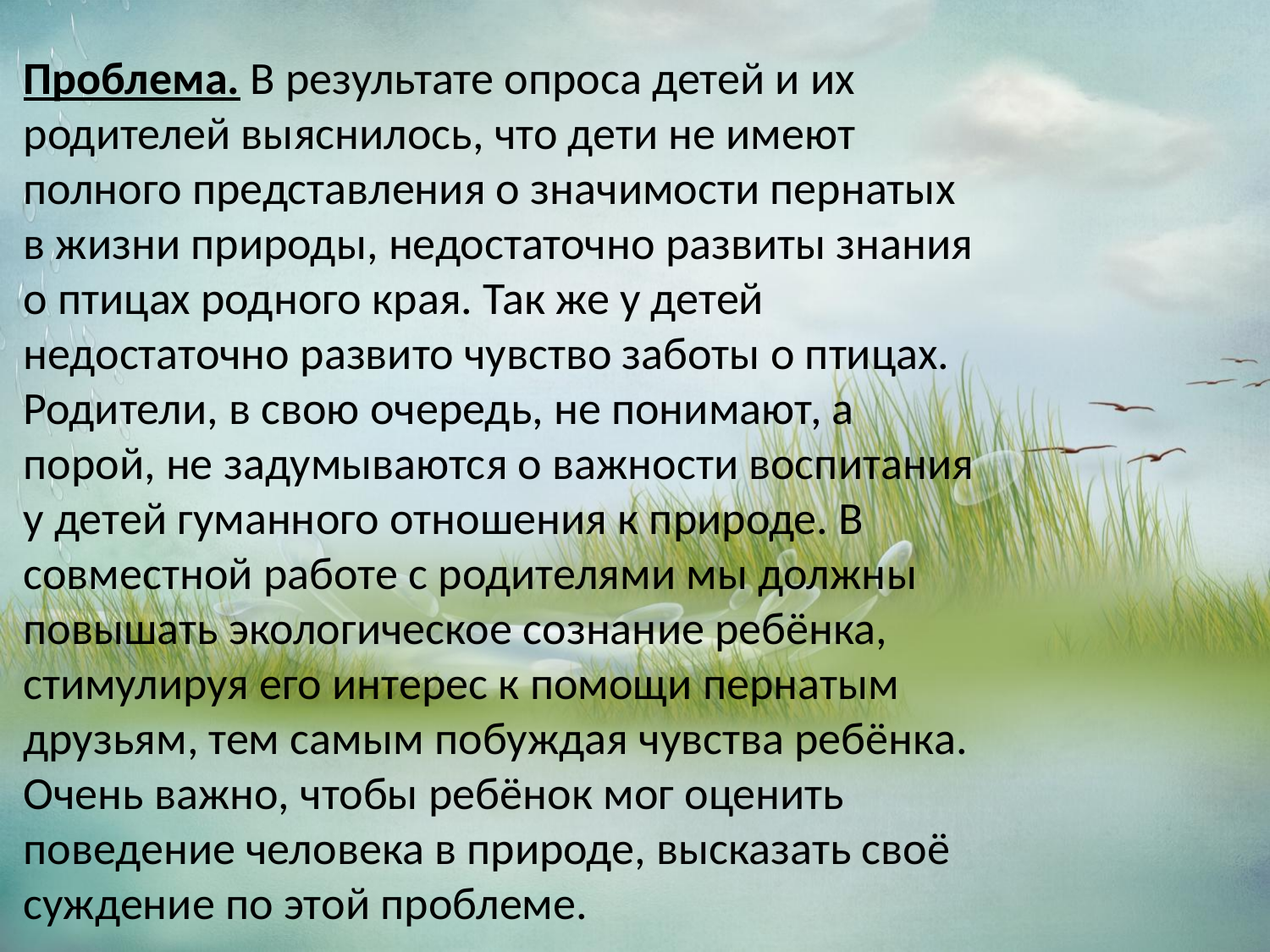

Проблема. В результате опроса детей и их родителей выяснилось, что дети не имеют полного представления о значимости пернатых в жизни природы, недостаточно развиты знания о птицах родного края. Так же у детей недостаточно развито чувство заботы о птицах. Родители, в свою очередь, не понимают, а порой, не задумываются о важности воспитания у детей гуманного отношения к природе. В совместной работе с родителями мы должны повышать экологическое сознание ребёнка, стимулируя его интерес к помощи пернатым друзьям, тем самым побуждая чувства ребёнка. Очень важно, чтобы ребёнок мог оценить поведение человека в природе, высказать своё суждение по этой проблеме.